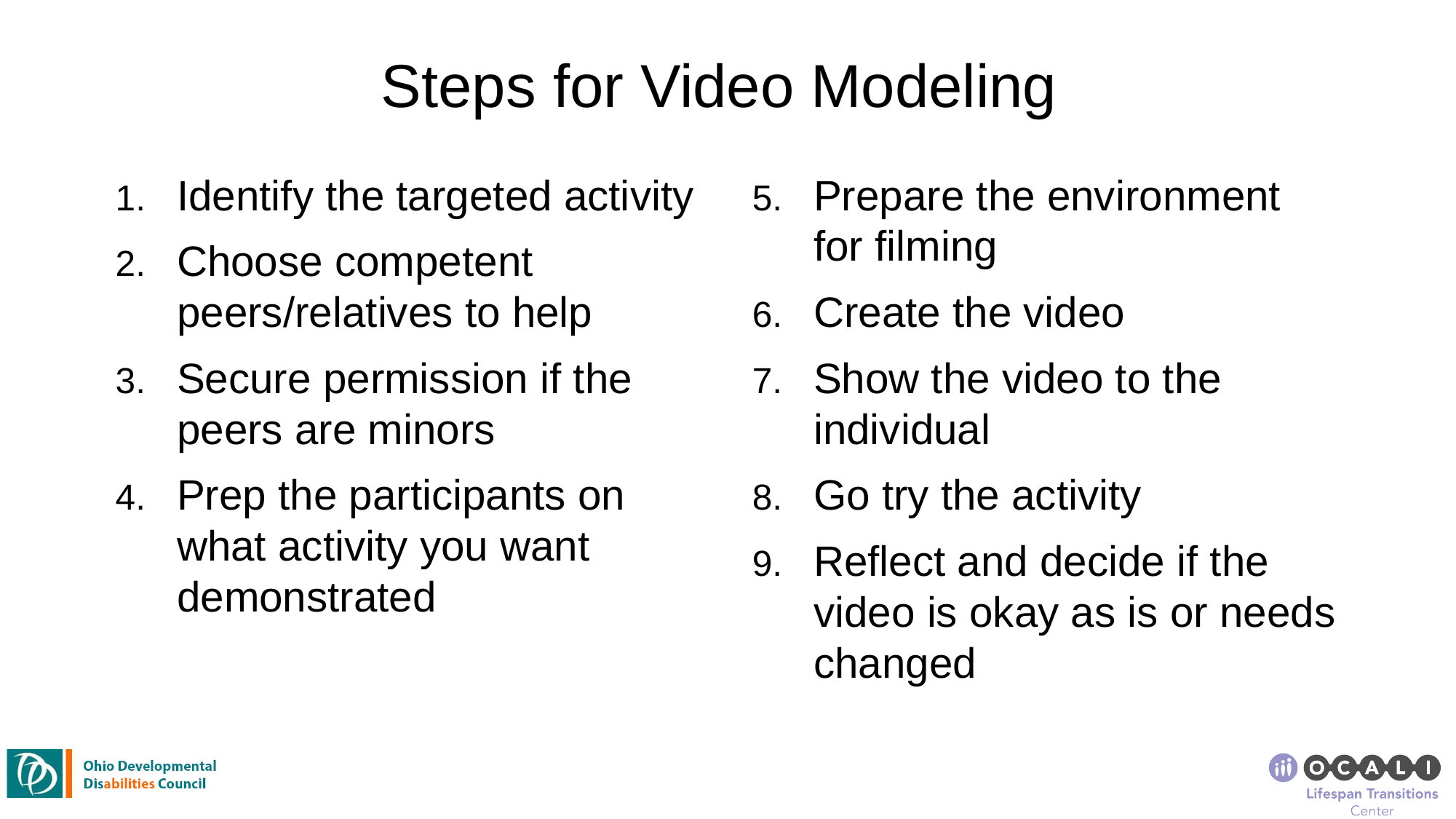

# Steps for Video Modeling
Identify the targeted activity
Choose competent peers/relatives to help
Secure permission if the peers are minors
Prep the participants on what activity you want demonstrated
Prepare the environment for filming
Create the video
Show the video to the individual
Go try the activity
Reflect and decide if the video is okay as is or needs changed